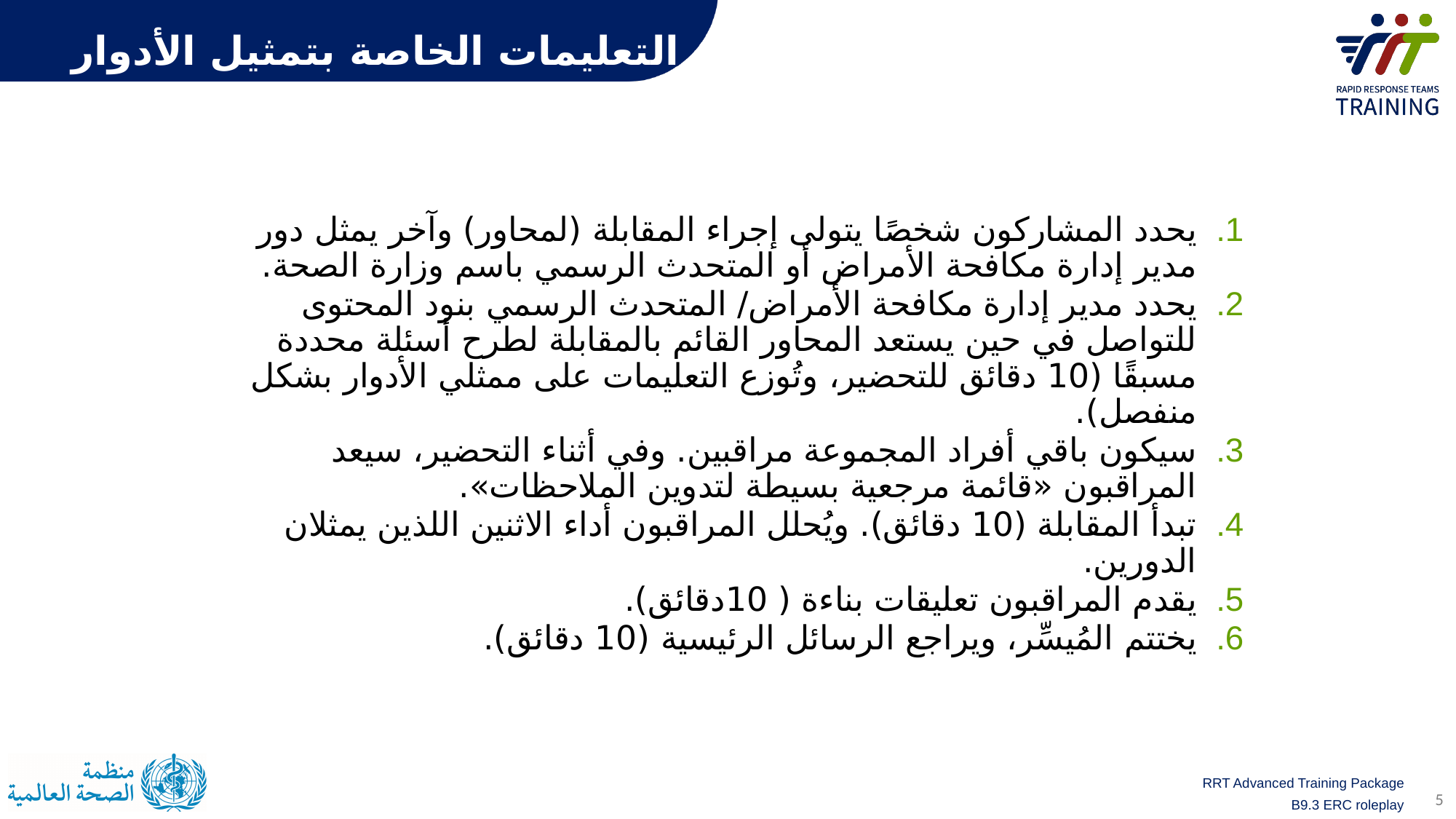

التعليمات الخاصة بتمثيل الأدوار

يحدد المشاركون شخصًا يتولى إجراء المقابلة (لمحاور) وآخر يمثل دور مدير إدارة مكافحة الأمراض أو المتحدث الرسمي باسم وزارة الصحة.
يحدد مدير إدارة مكافحة الأمراض/ المتحدث الرسمي بنود المحتوى للتواصل في حين يستعد المحاور القائم بالمقابلة لطرح أسئلة محددة مسبقًا (10 دقائق للتحضير، وتُوزع التعليمات على ممثلي الأدوار بشكل منفصل).
سيكون باقي أفراد المجموعة مراقبين. وفي أثناء التحضير، سيعد المراقبون «قائمة مرجعية بسيطة لتدوين الملاحظات».
تبدأ المقابلة (10 دقائق). ويُحلل المراقبون أداء الاثنين اللذين يمثلان الدورين.
يقدم المراقبون تعليقات بناءة ( 10دقائق).
يختتم المُيسِّر، ويراجع الرسائل الرئيسية (10 دقائق).